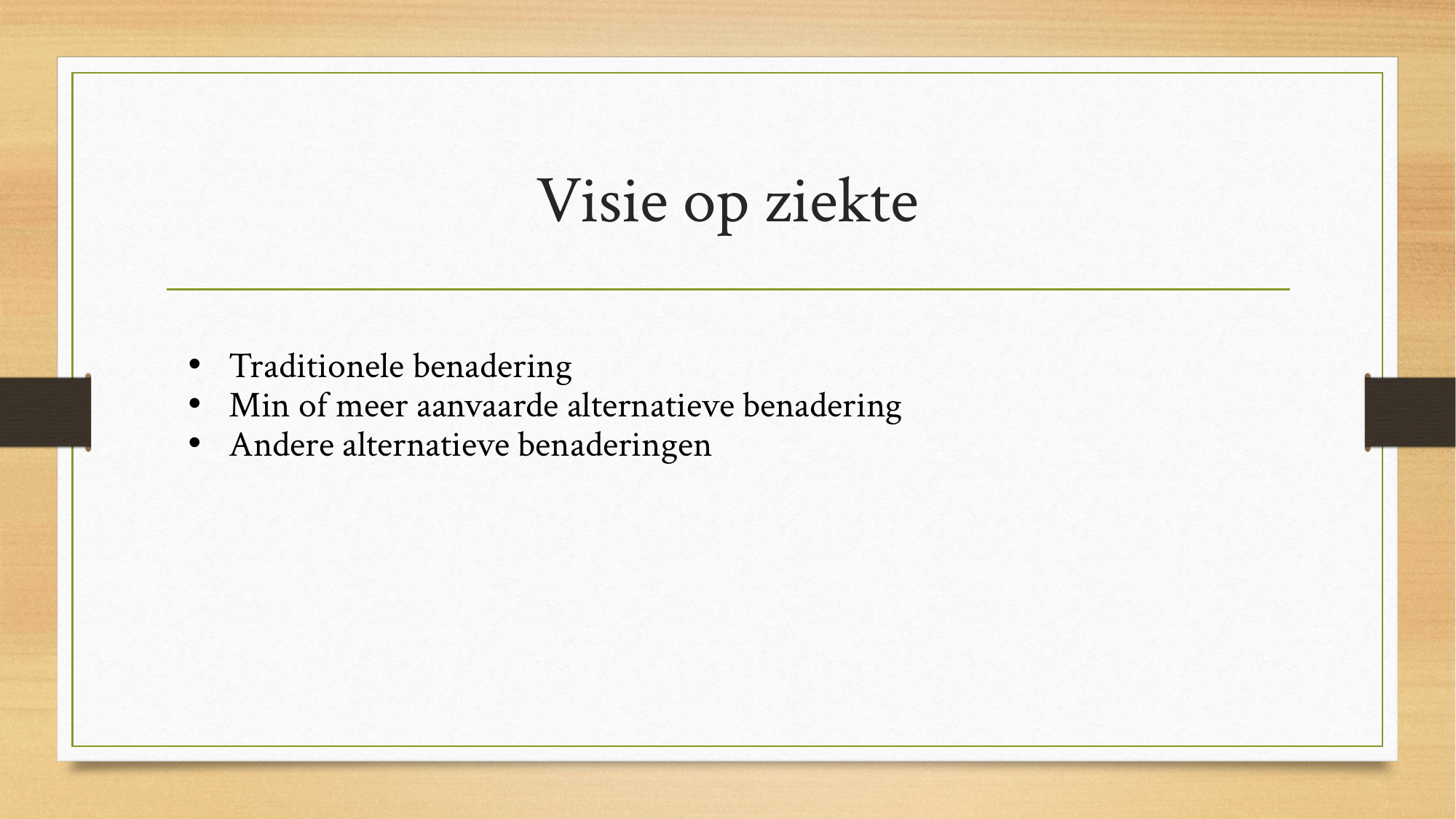

# Visie op ziekte
Traditionele benadering
Min of meer aanvaarde alternatieve benadering
Andere alternatieve benaderingen